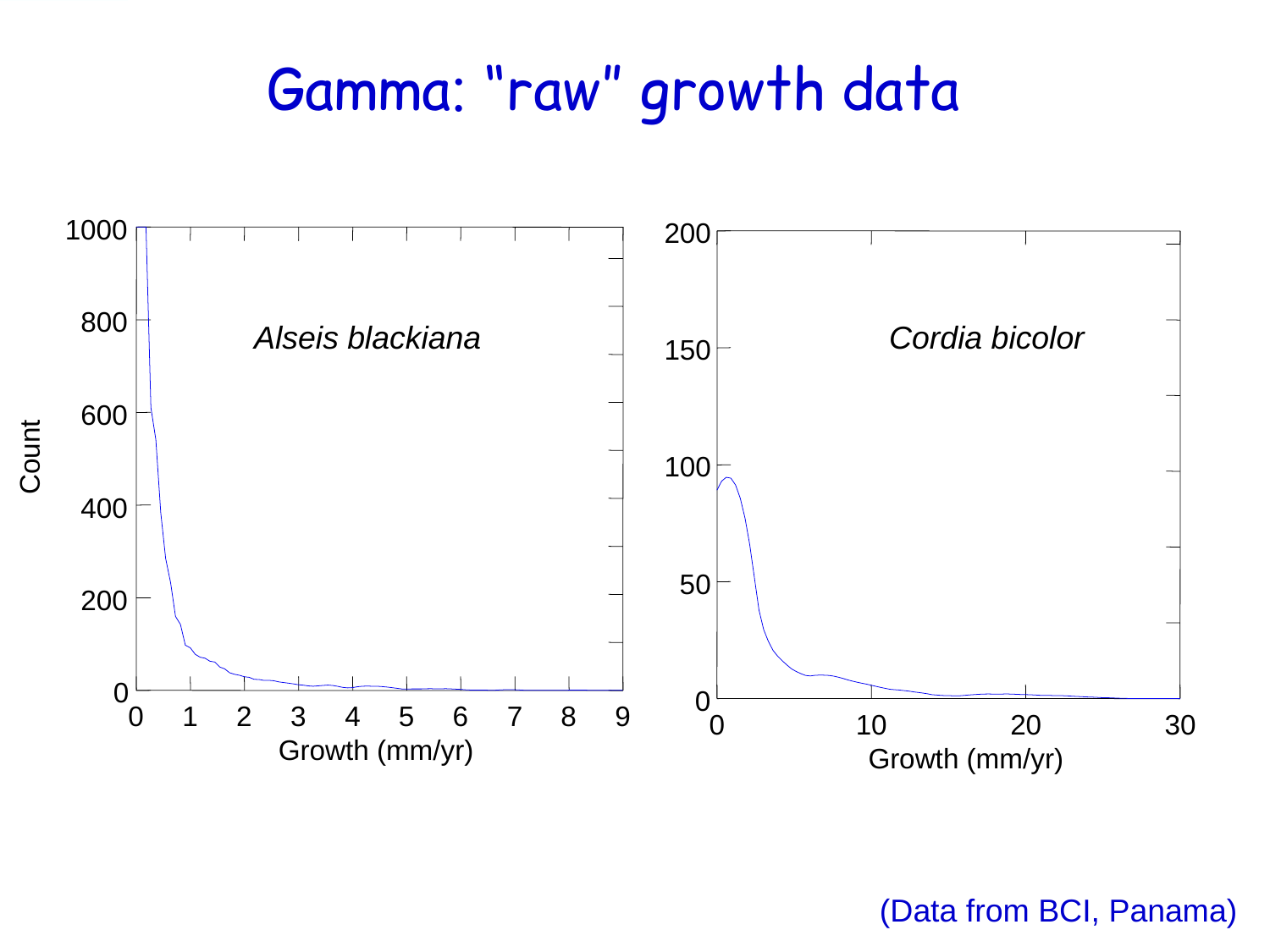

# Gamma: “raw” growth data
1000

800

600

Count

400

200

0

0
1
2
3
4
5
6
7
8
9
Growth (mm/yr)
200

150

100

50

0

0
10
20
30
Alseis blackiana
Cordia bicolor
Growth (mm/yr)
(Data from BCI, Panama)